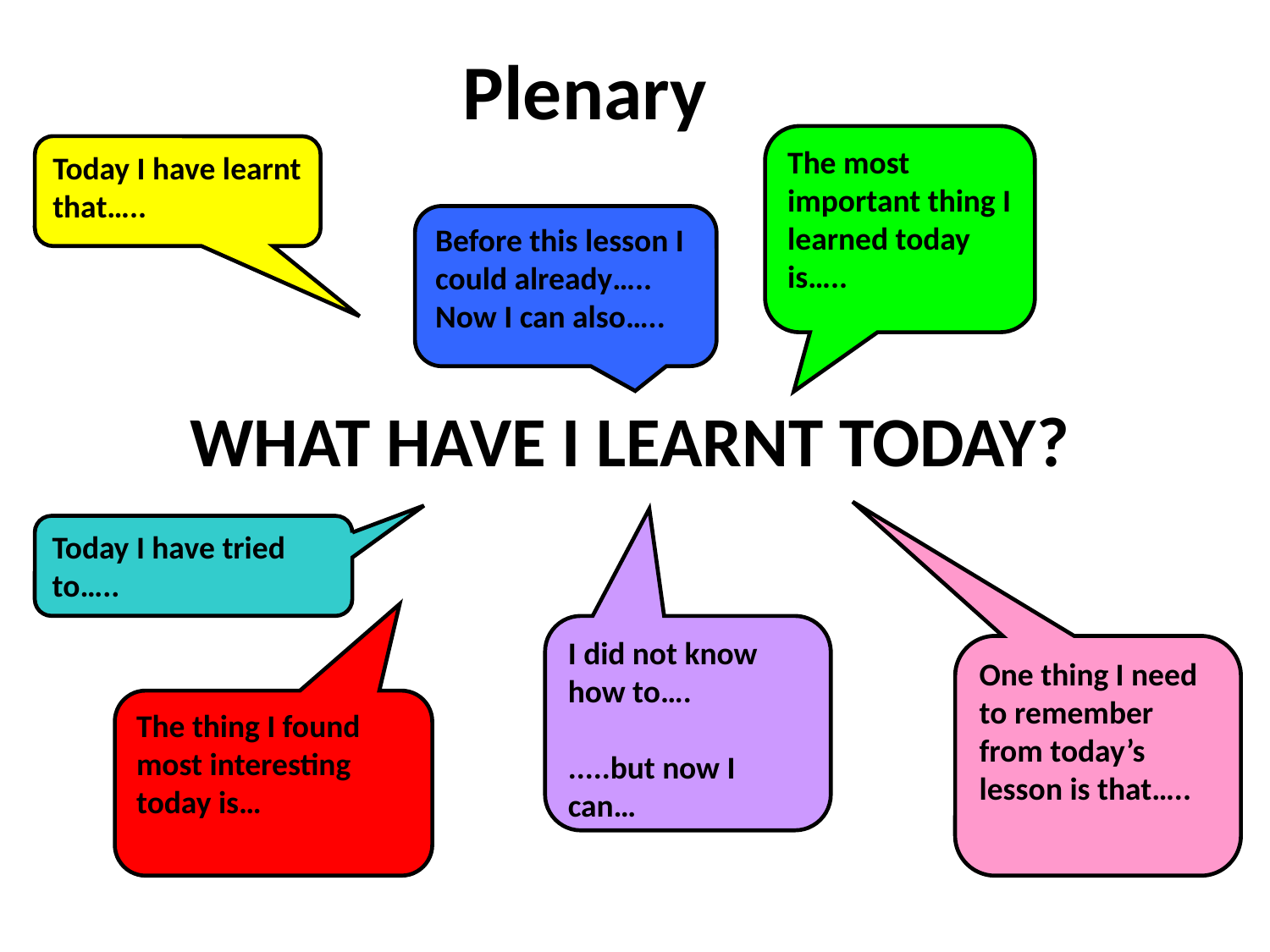

Plenary
The most important thing I learned today is…..
Today I have learnt that…..
Before this lesson I could already…..
Now I can also…..
# WHAT HAVE I LEARNT TODAY?
Today I have tried to…..

I did not know how to….

.....but now I can…

One thing I need to remember from today’s lesson is that…..
The thing I found most interesting today is…